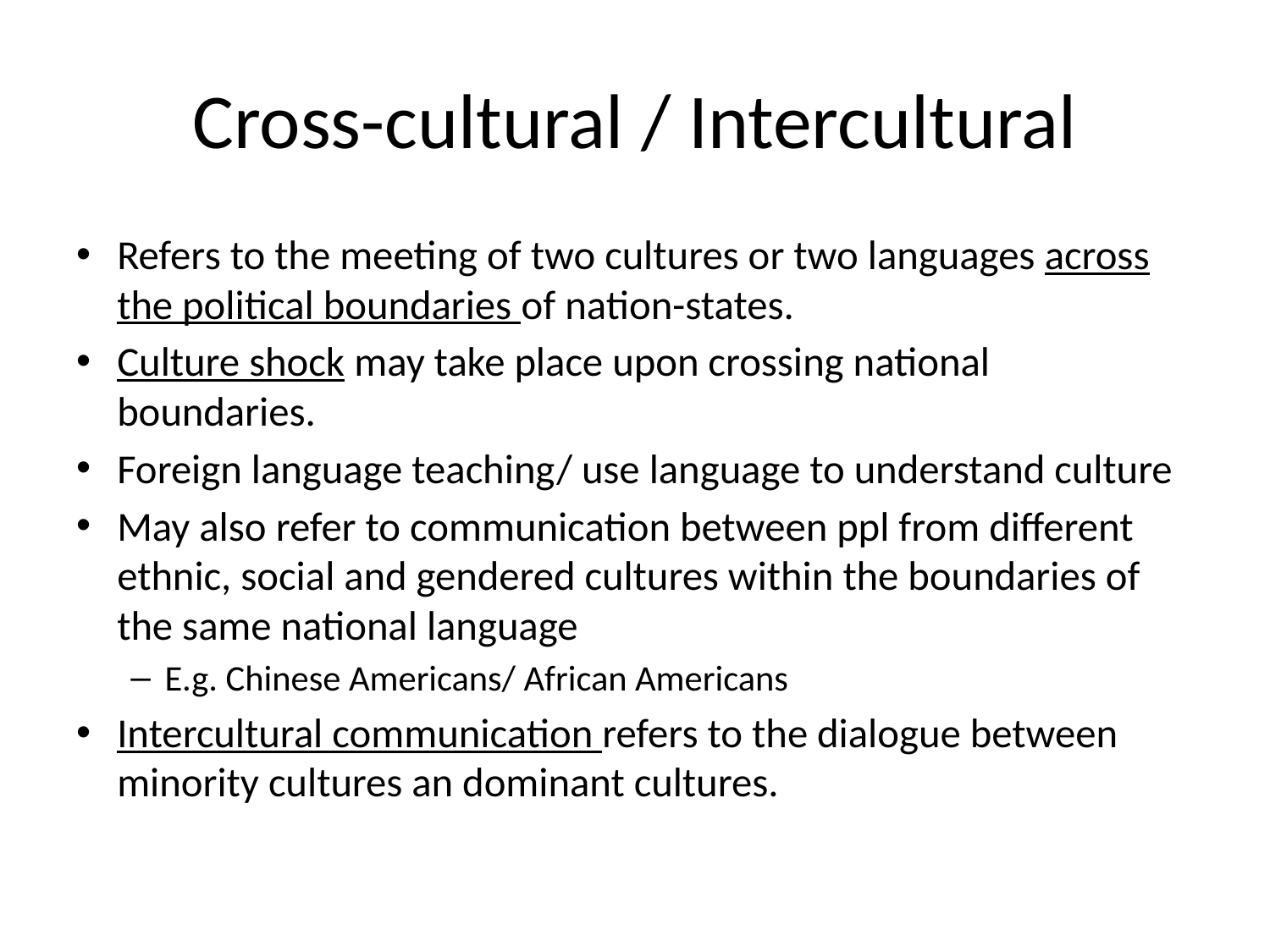

# Cross-cultural / Intercultural
Refers to the meeting of two cultures or two languages across the political boundaries of nation-states.
Culture shock may take place upon crossing national boundaries.
Foreign language teaching/ use language to understand culture
May also refer to communication between ppl from different ethnic, social and gendered cultures within the boundaries of the same national language
E.g. Chinese Americans/ African Americans
Intercultural communication refers to the dialogue between minority cultures an dominant cultures.